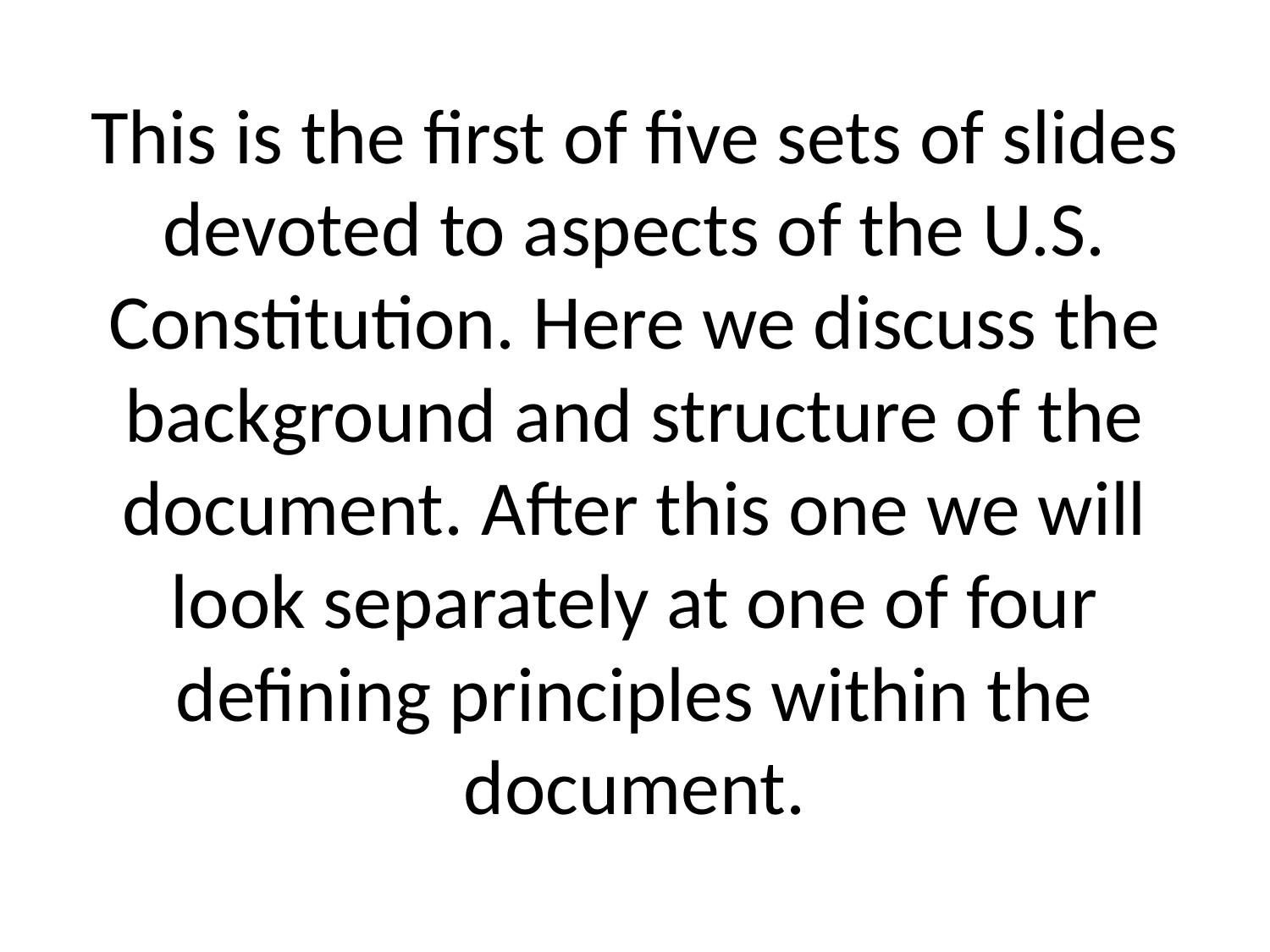

# This is the first of five sets of slides devoted to aspects of the U.S. Constitution. Here we discuss the background and structure of the document. After this one we will look separately at one of four defining principles within the document.